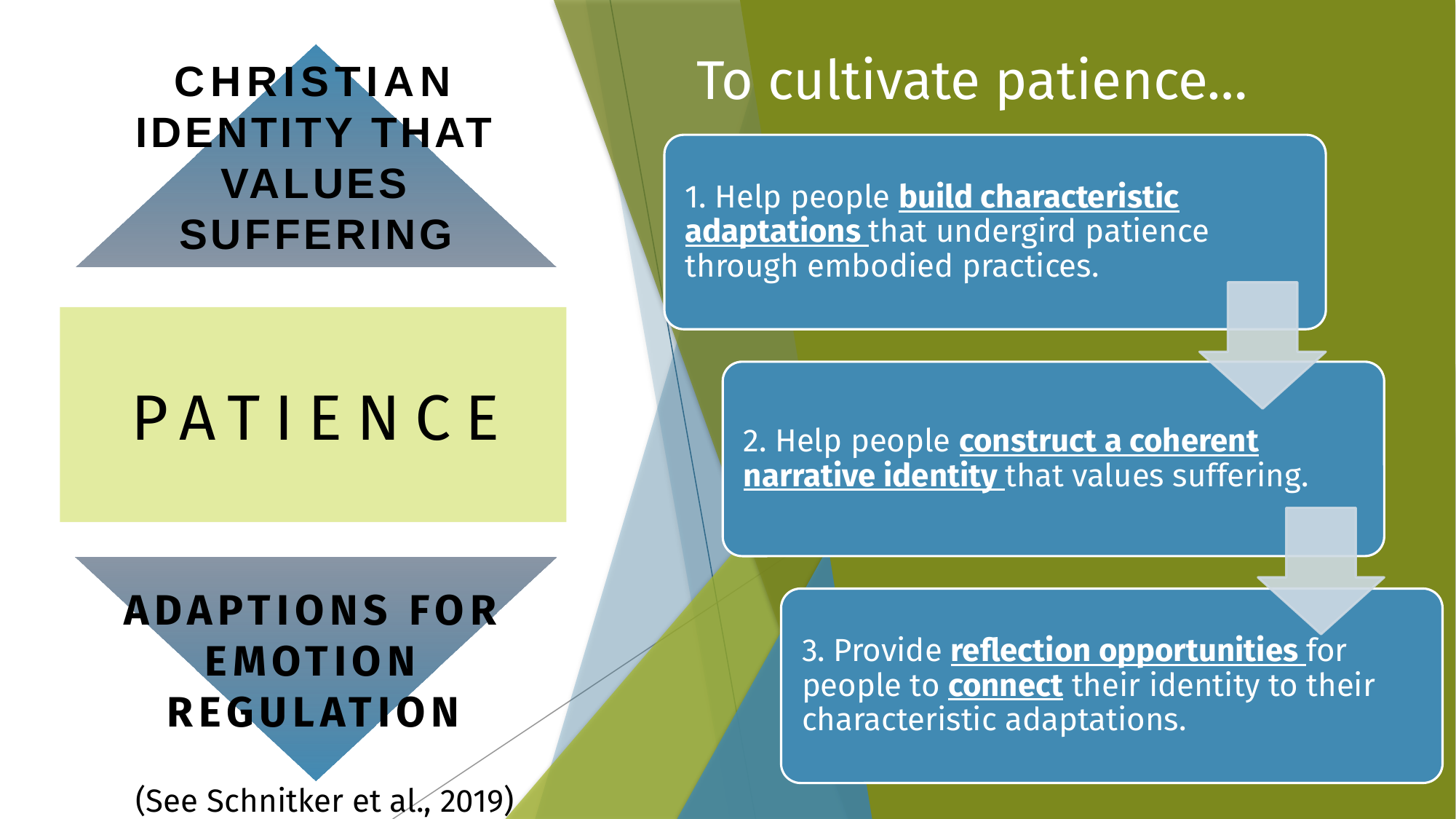

# To cultivate patience…
Christian IDENTITY That values suffering
1. Help people build characteristic adaptations that undergird patience through embodied practices.
2. Help people construct a coherent narrative identity that values suffering.
3. Provide reflection opportunities for people to connect their identity to their characteristic adaptations.

PATIENCE

ADAPTIONS FOR EMOTION REGULATION
22
(See Schnitker et al., 2019)